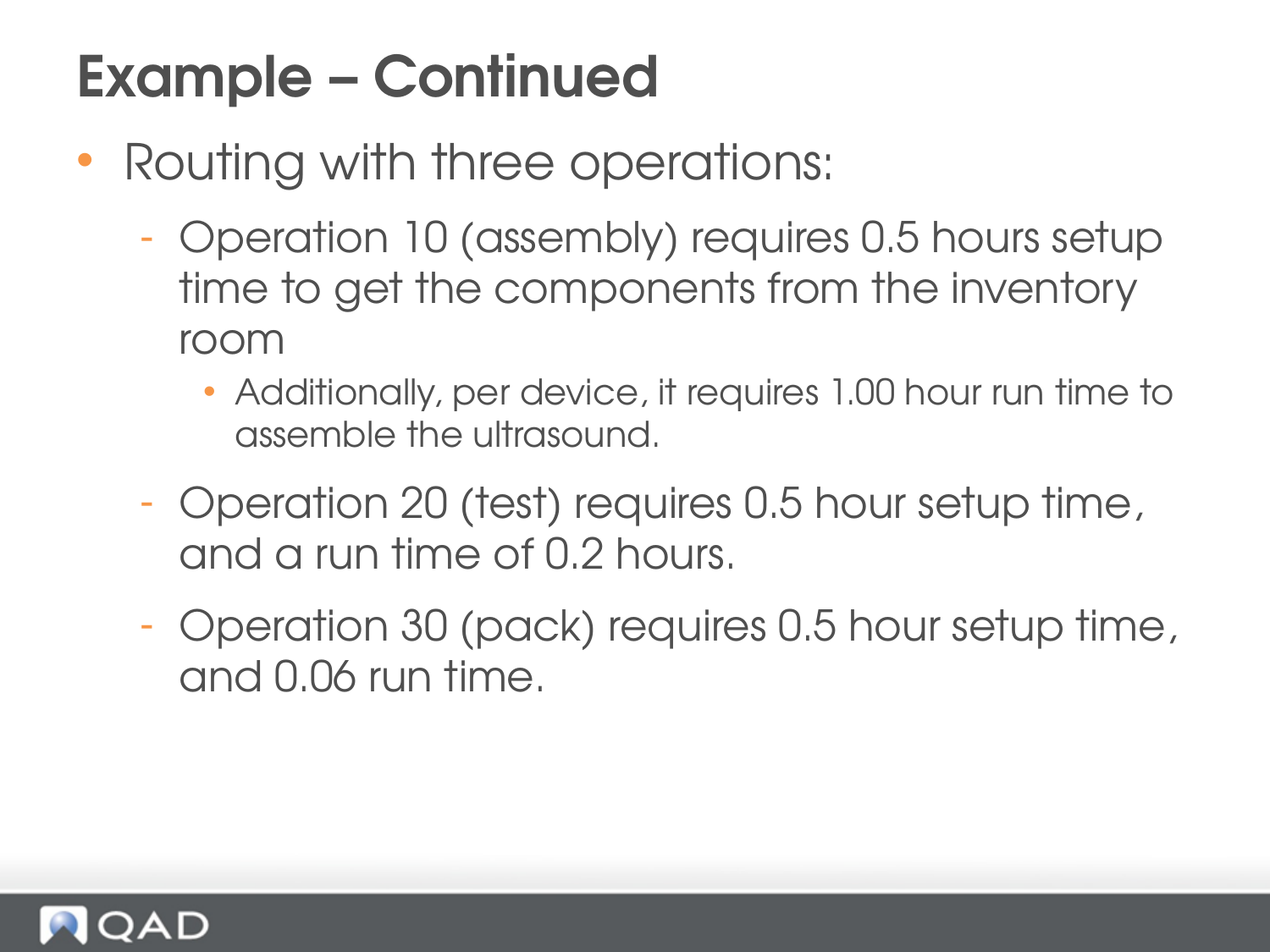

# Example – Continued
Routing with three operations:
Operation 10 (assembly) requires 0.5 hours setup time to get the components from the inventory room
Additionally, per device, it requires 1.00 hour run time to assemble the ultrasound.
Operation 20 (test) requires 0.5 hour setup time, and a run time of 0.2 hours.
Operation 30 (pack) requires 0.5 hour setup time, and 0.06 run time.